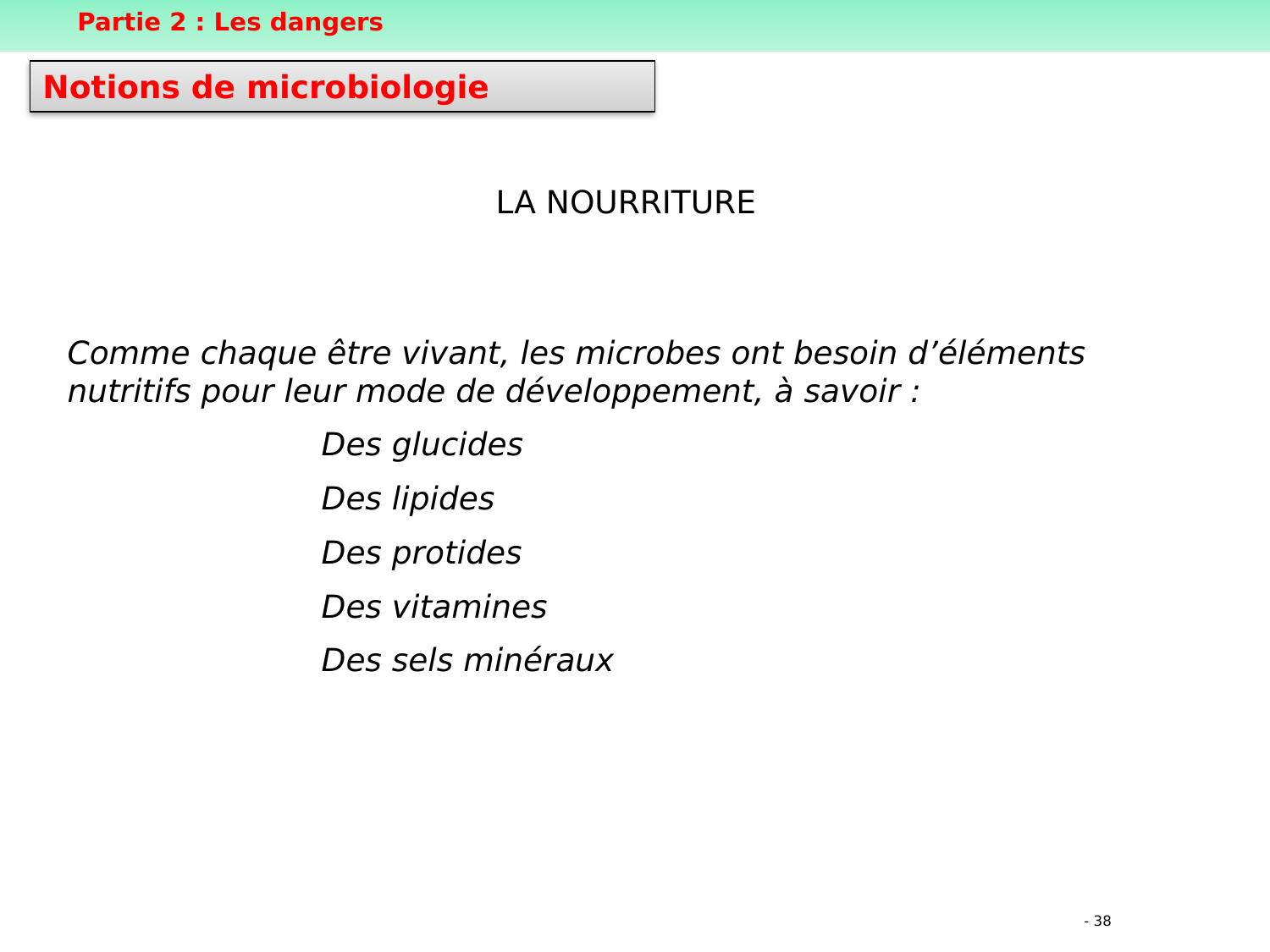

Partie 2 : Les dangers
Notions de microbiologie
LA NOURRITURE

Comme chaque être vivant, les microbes ont besoin d’éléments nutritifs pour leur mode de développement, à savoir :
		Des glucides
		Des lipides
		Des protides
		Des vitamines
		Des sels minéraux